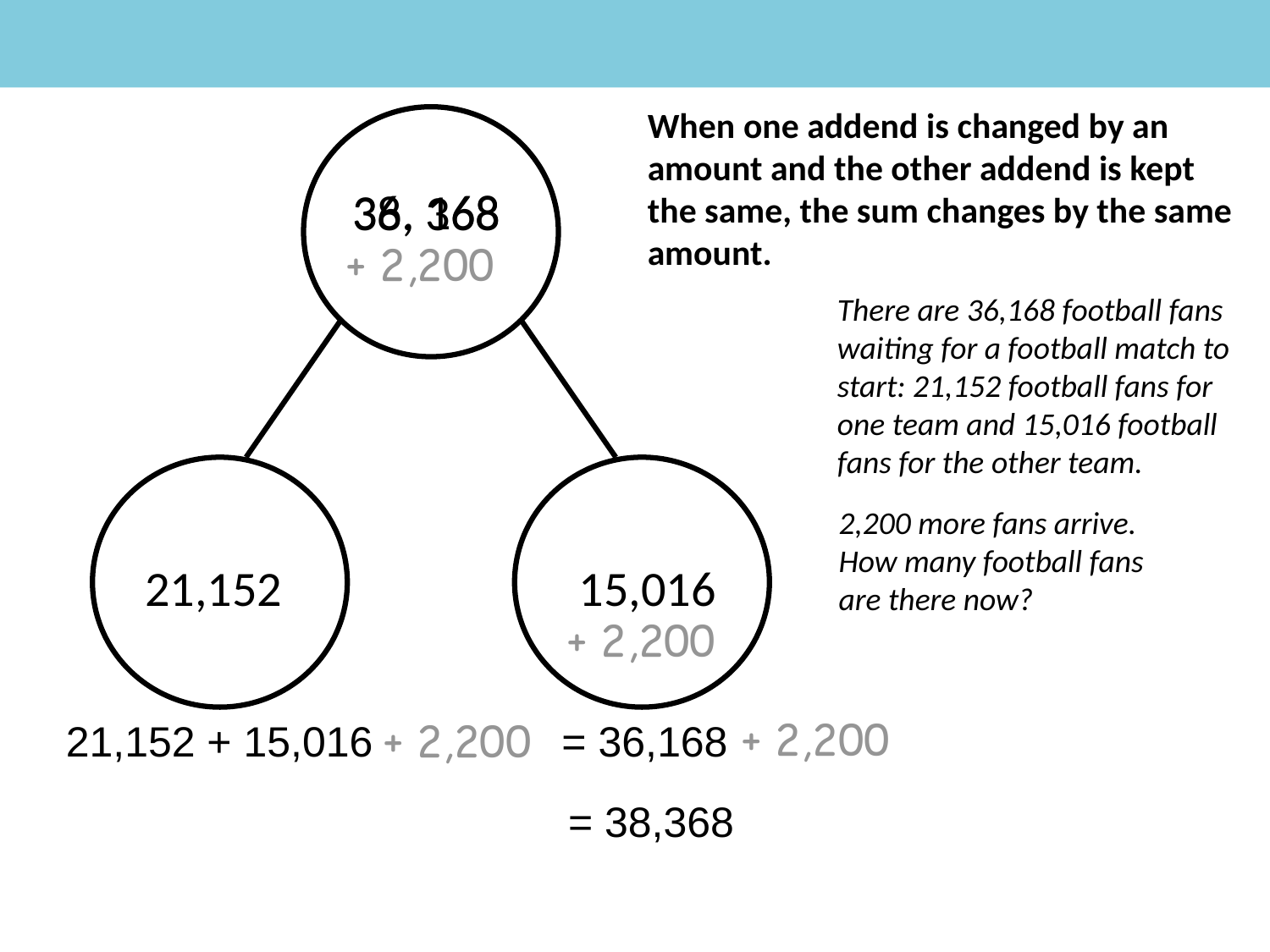

When one addend is changed by an amount and the other addend is kept the same, the sum changes by the same amount.

36, 168
38, 368
+ 2,200
There are 36,168 football fans waiting for a football match to start: 21,152 football fans for one team and 15,016 football fans for the other team.
2,200 more fans arrive. How many football fans are there now?
21,152
15,016
+ 2,200
+ 2,200
+ 2,200
21,152 + 15,016                = 36,168 + 0.8
= 38,368